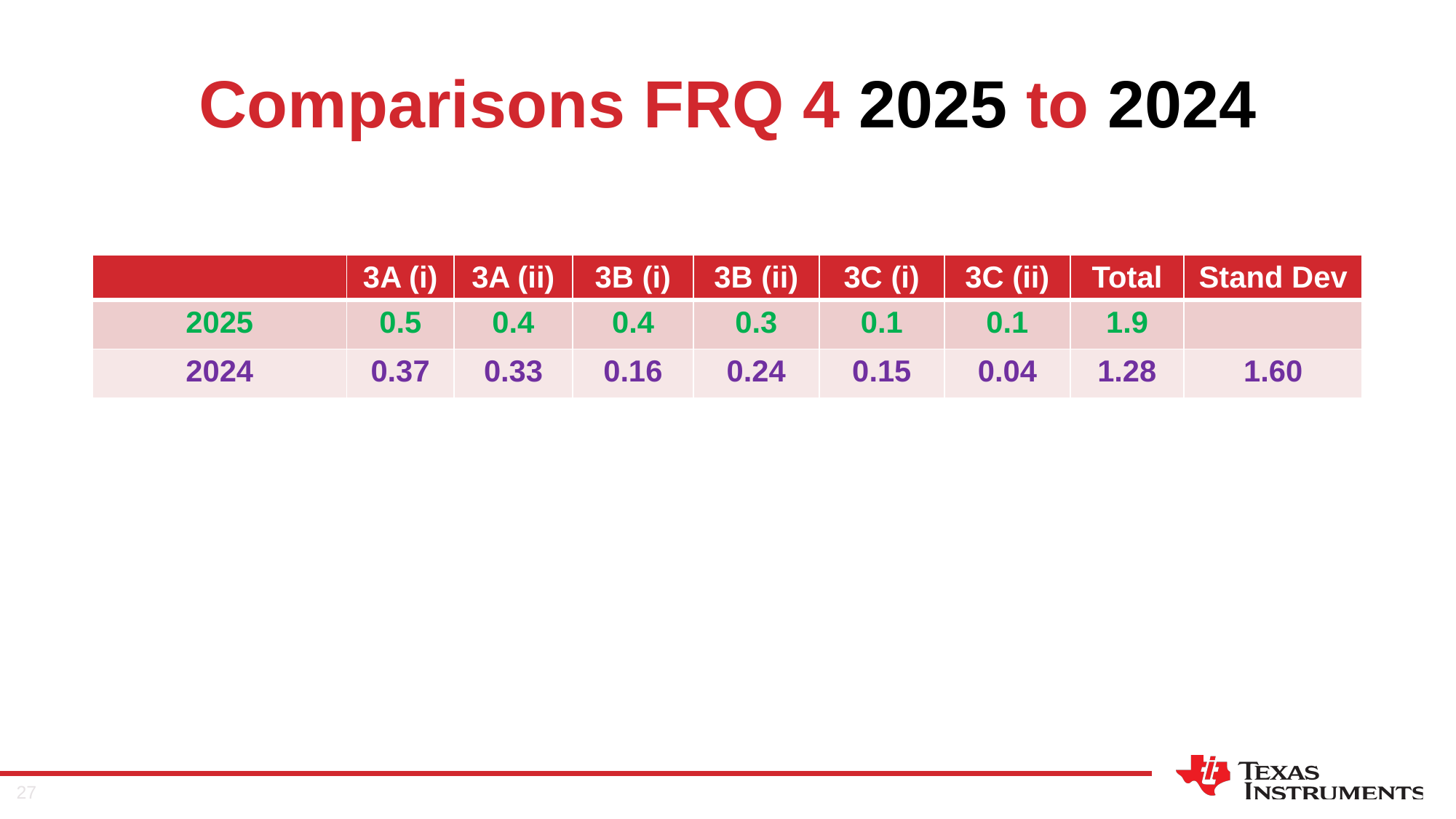

# Comparisons FRQ 4 2025 to 2024
|  | 3A (i) | 3A (ii) | 3B (i) | 3B (ii) | 3C (i) | 3C (ii) | Total | Stand Dev |
| --- | --- | --- | --- | --- | --- | --- | --- | --- |
| 2025 | 0.5 | 0.4 | 0.4 | 0.3 | 0.1 | 0.1 | 1.9 |  |
| 2024 | 0.37 | 0.33 | 0.16 | 0.24 | 0.15 | 0.04 | 1.28 | 1.60 |